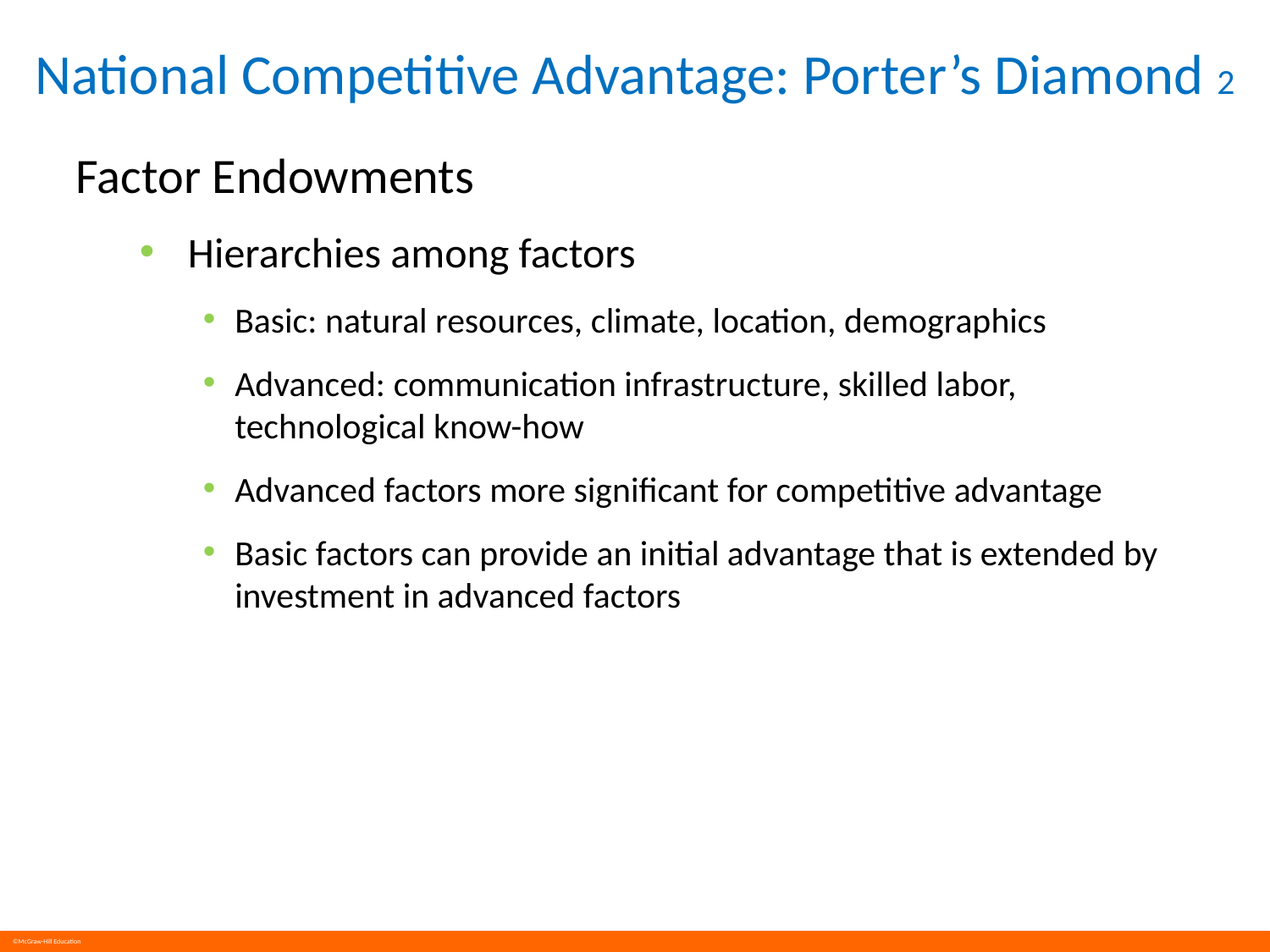

# National Competitive Advantage: Porter’s Diamond 2
Factor Endowments
Hierarchies among factors
Basic: natural resources, climate, location, demographics
Advanced: communication infrastructure, skilled labor, technological know-how
Advanced factors more significant for competitive advantage
Basic factors can provide an initial advantage that is extended by investment in advanced factors